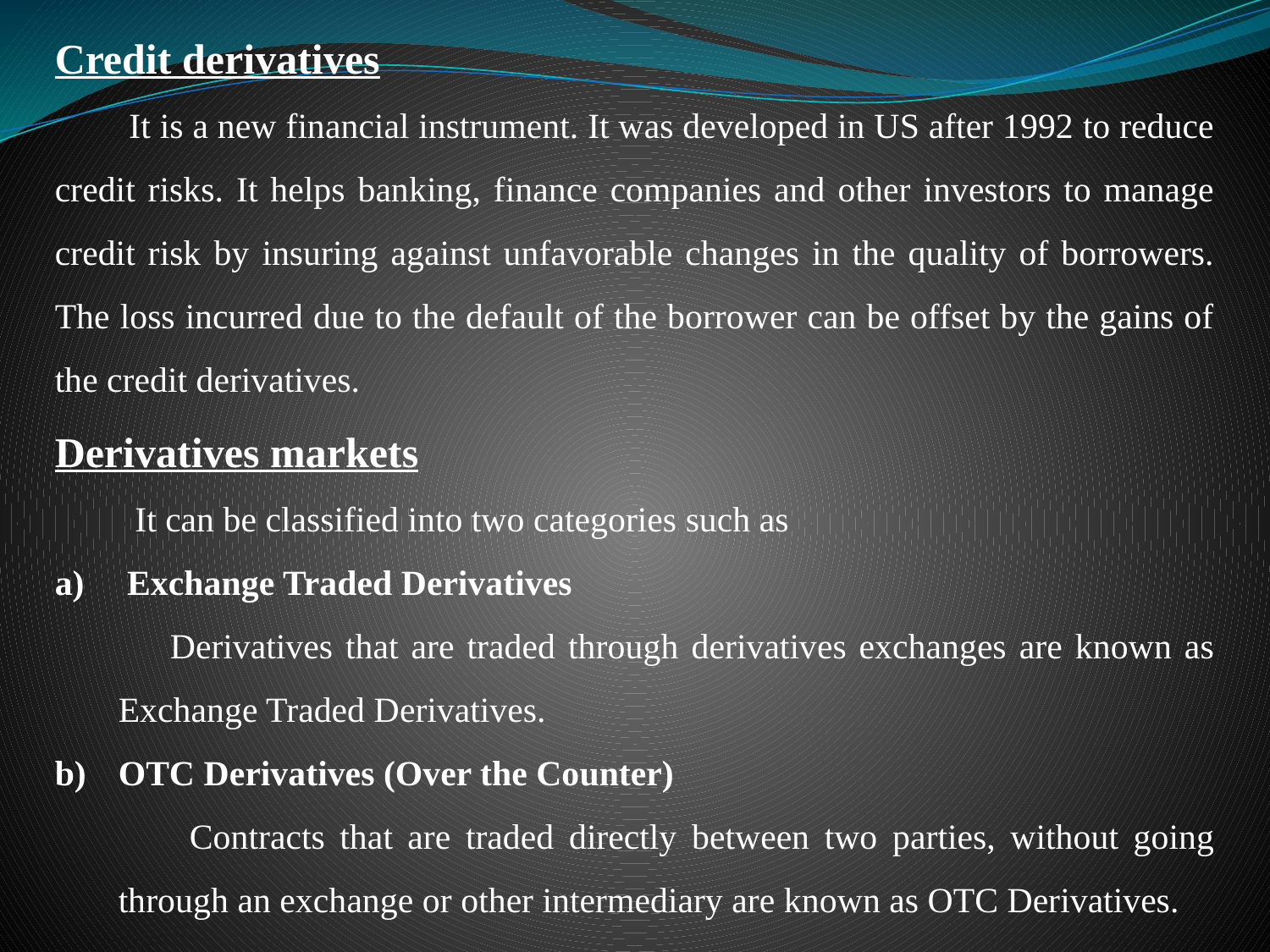

Credit derivatives
        It is a new financial instrument. It was developed in US after 1992 to reduce credit risks. It helps banking, finance companies and other investors to manage credit risk by insuring against unfavorable changes in the quality of borrowers. The loss incurred due to the default of the borrower can be offset by the gains of the credit derivatives.
Derivatives markets
         It can be classified into two categories such as
 Exchange Traded Derivatives
         Derivatives that are traded through derivatives exchanges are known as Exchange Traded Derivatives.
OTC Derivatives (Over the Counter)
         Contracts that are traded directly between two parties, without going through an exchange or other intermediary are known as OTC Derivatives.